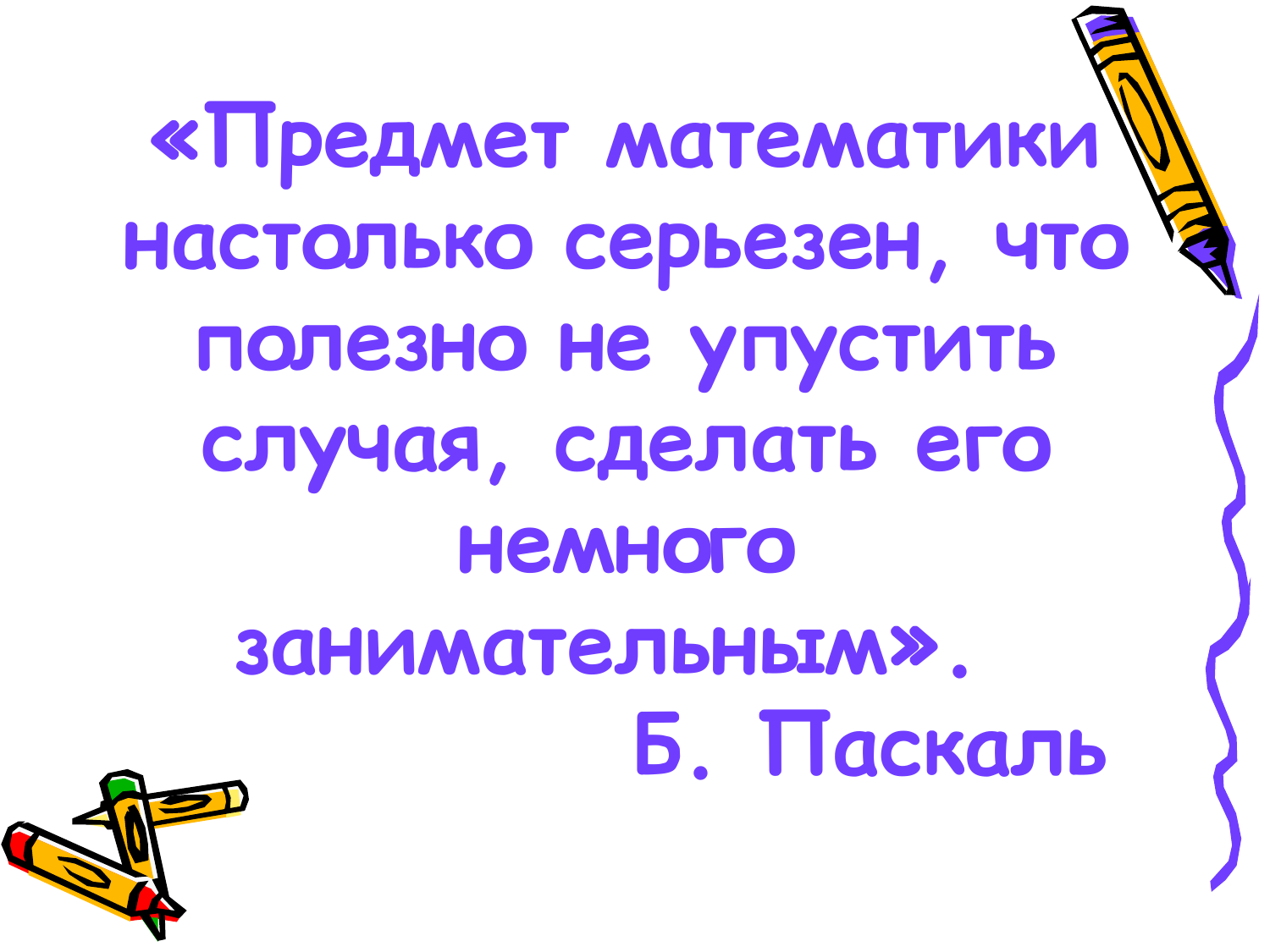

# «Предмет математики настолько серьезен, что полезно не упустить случая, сделать его немного занимательным». Б. Паскаль